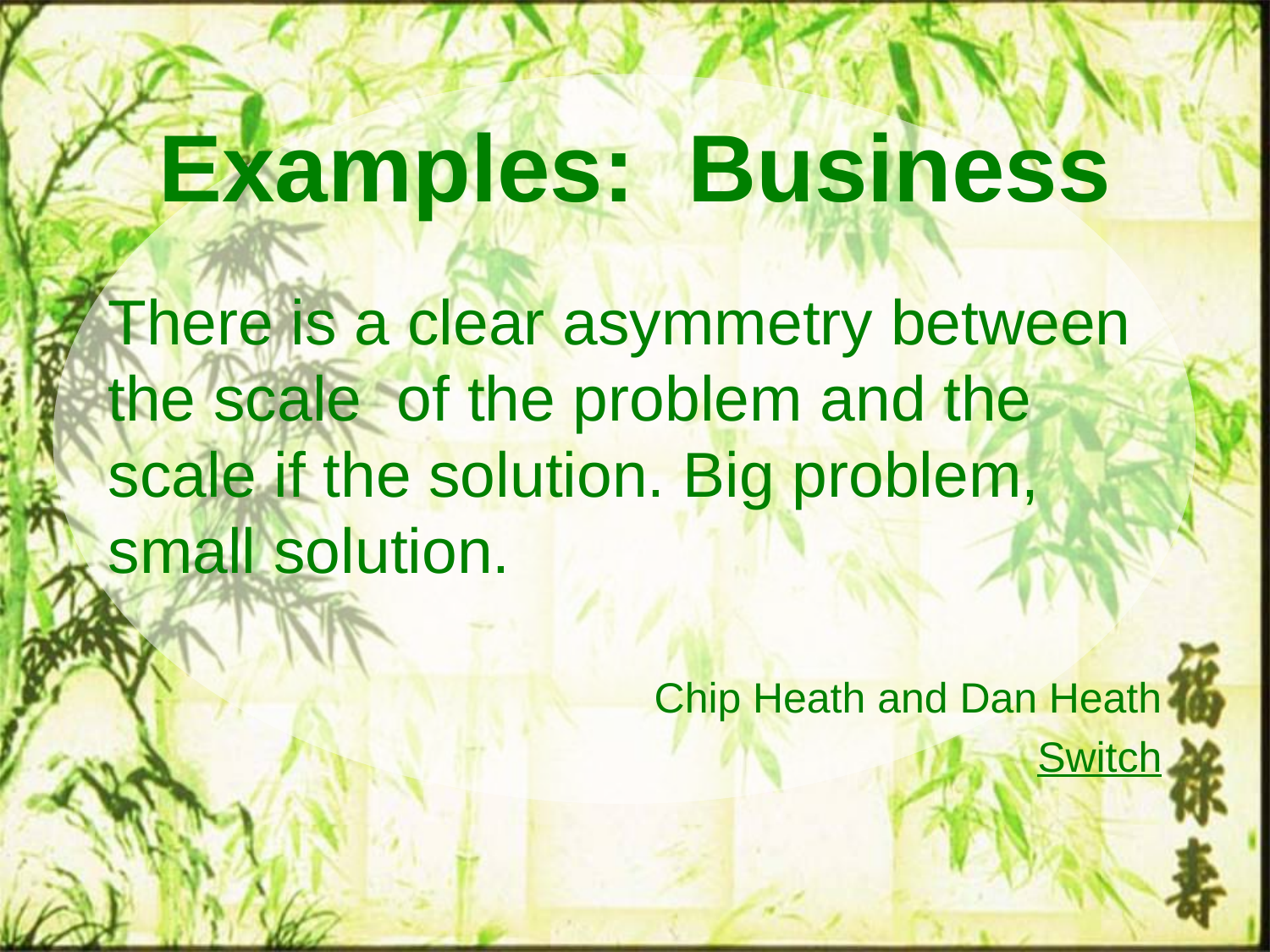

Examples:  Business
There is a clear asymmetry between the scale  of the problem and the scale if the solution. Big problem, small solution.
Chip Heath and Dan Heath
Switch